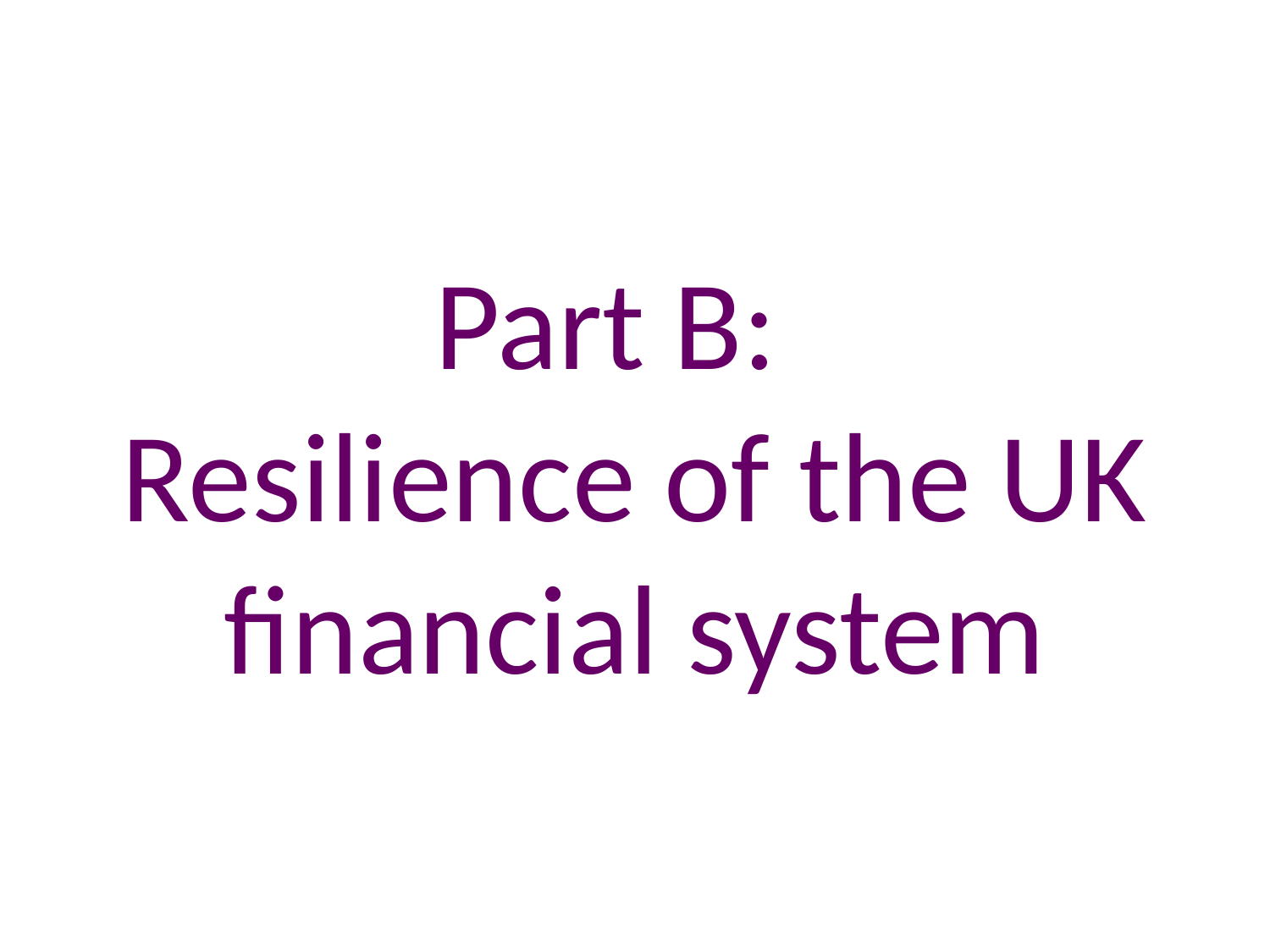

# Part B: Resilience of the UK financial system